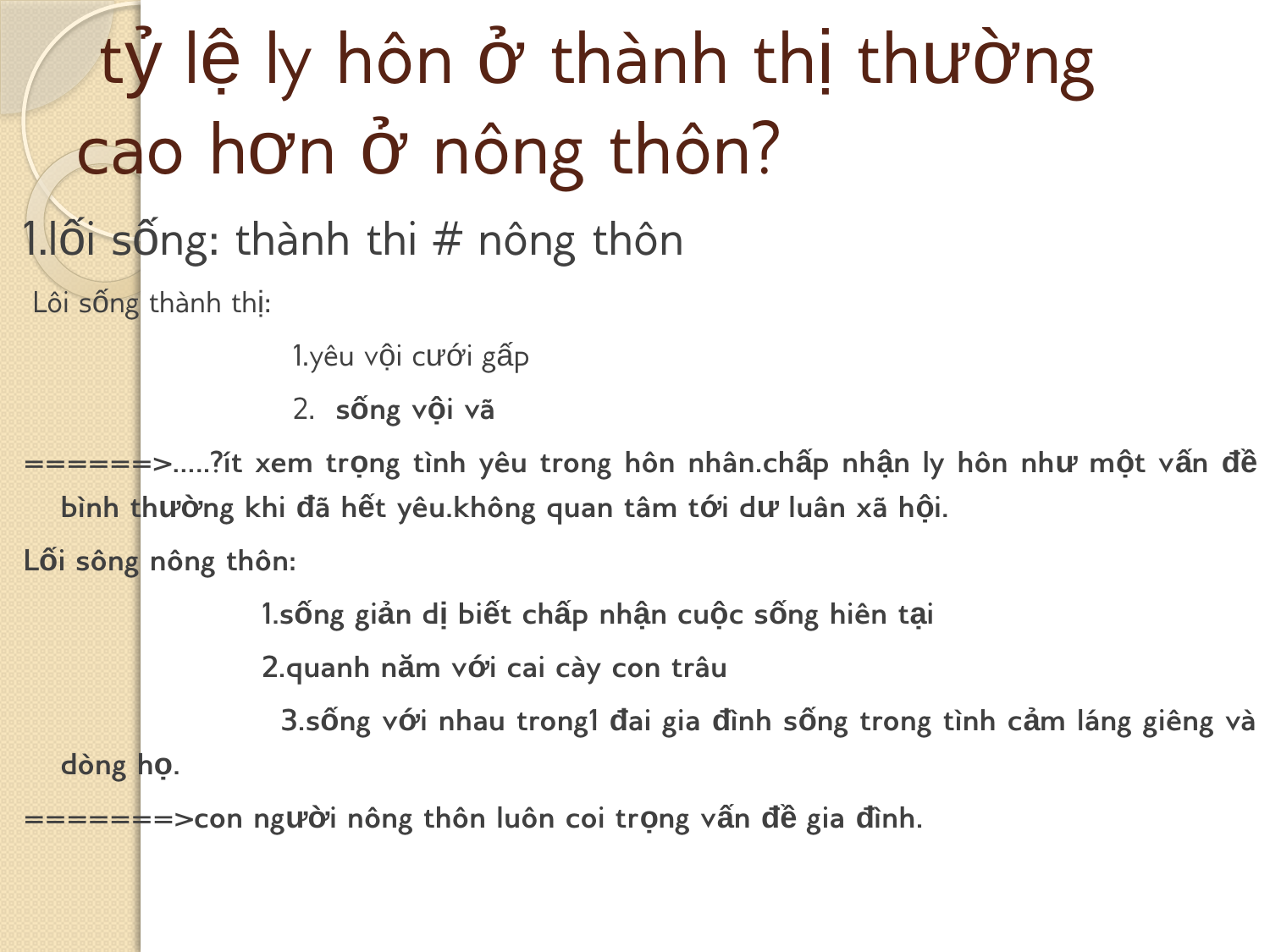

# tỷ lệ ly hôn ở thành thị thường cao hơn ở nông thôn?
1.lối sống: thành thi # nông thôn
 Lôi sống thành thị:
                             1.yêu vội cưới gấp
                             2.  sống vội vã
======>…..?ít xem trọng tình yêu trong hôn nhân.chấp nhận ly hôn như một vấn đề bình thường khi đã hết yêu.không quan tâm tới dư luân xã hội.
Lối sông nông thôn:
                        1.sống giản dị biết chấp nhận cuộc sống hiên tại
                        2.quanh năm với cai cày con trâu
                        3.sống với nhau trong1 đai gia đình sống trong tình cảm láng giêng và dòng họ.
=======>con người nông thôn luôn coi trọng vấn đề gia đình.